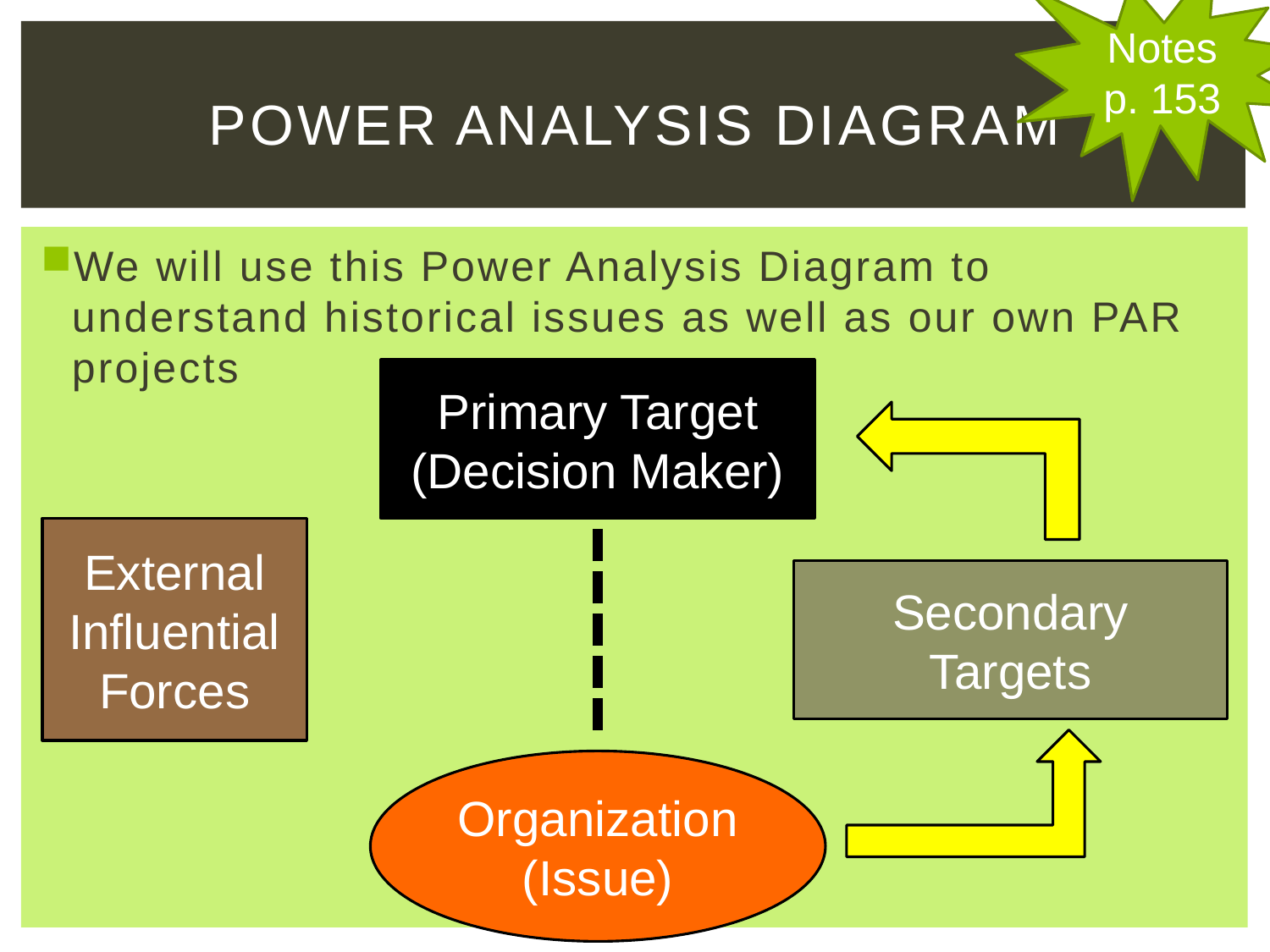

Notes
p. 153
# Power Analysis Diagram
We will use this Power Analysis Diagram to understand historical issues as well as our own PAR projects

Primary Target
(Decision Maker)
External
Influential
Forces
Secondary Targets

Organization
(Issue)